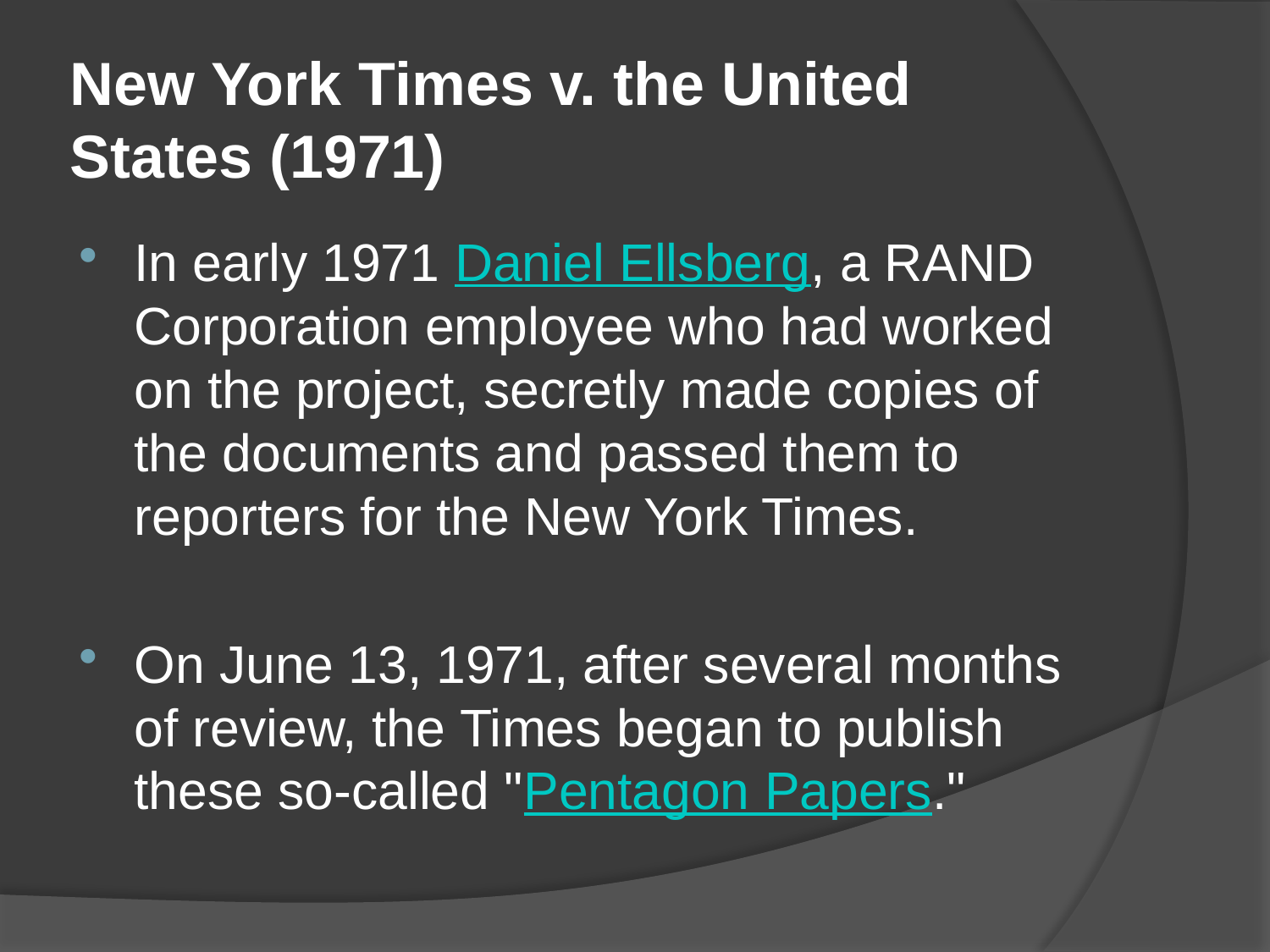

# New York Times v. the United States (1971)
In early 1971 Daniel Ellsberg, a RAND Corporation employee who had worked on the project, secretly made copies of the documents and passed them to reporters for the New York Times.

On June 13, 1971, after several months of review, the Times began to publish these so-called "Pentagon Papers."